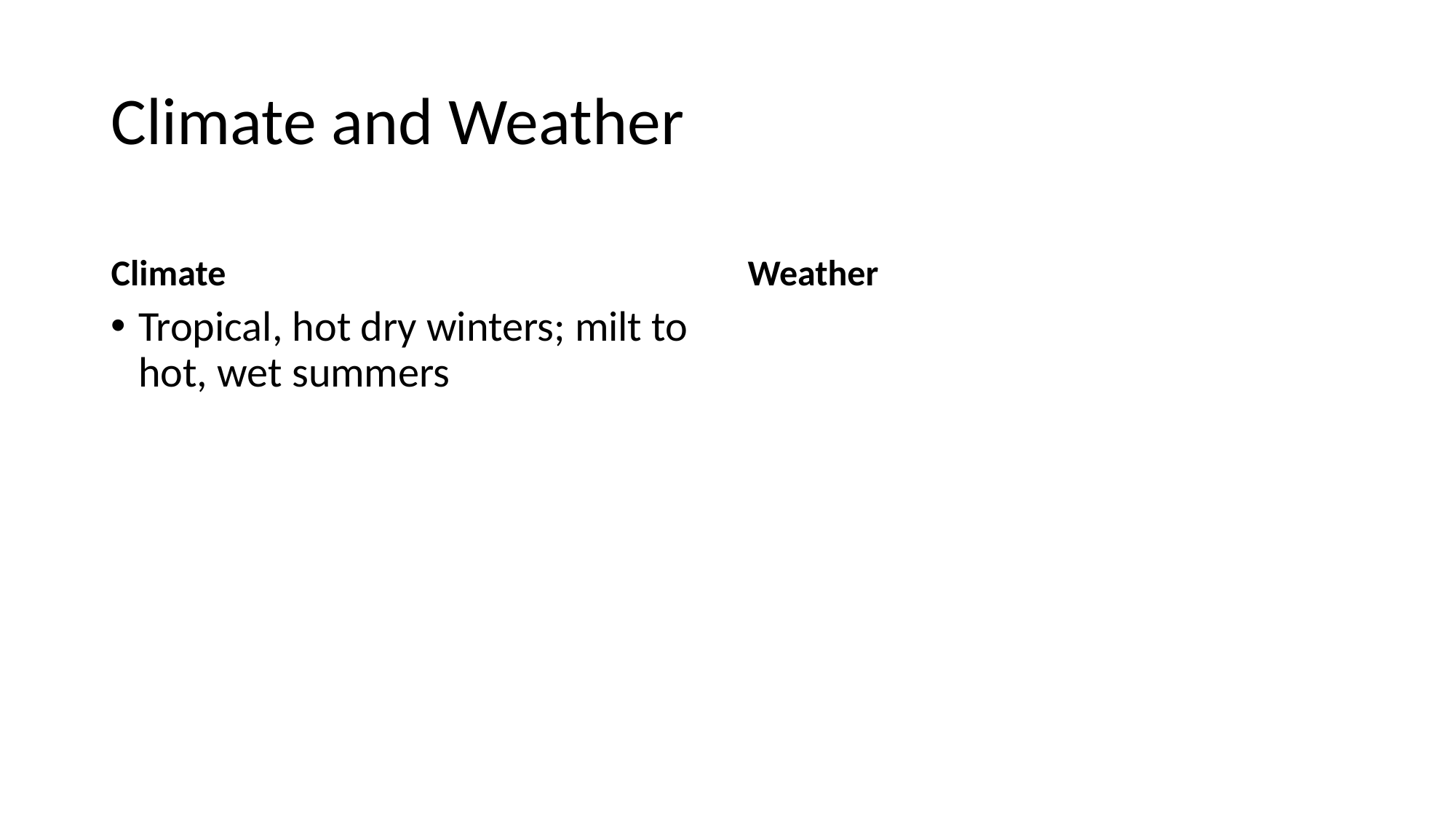

# Climate and Weather
Climate
Weather
Tropical, hot dry winters; milt to hot, wet summers